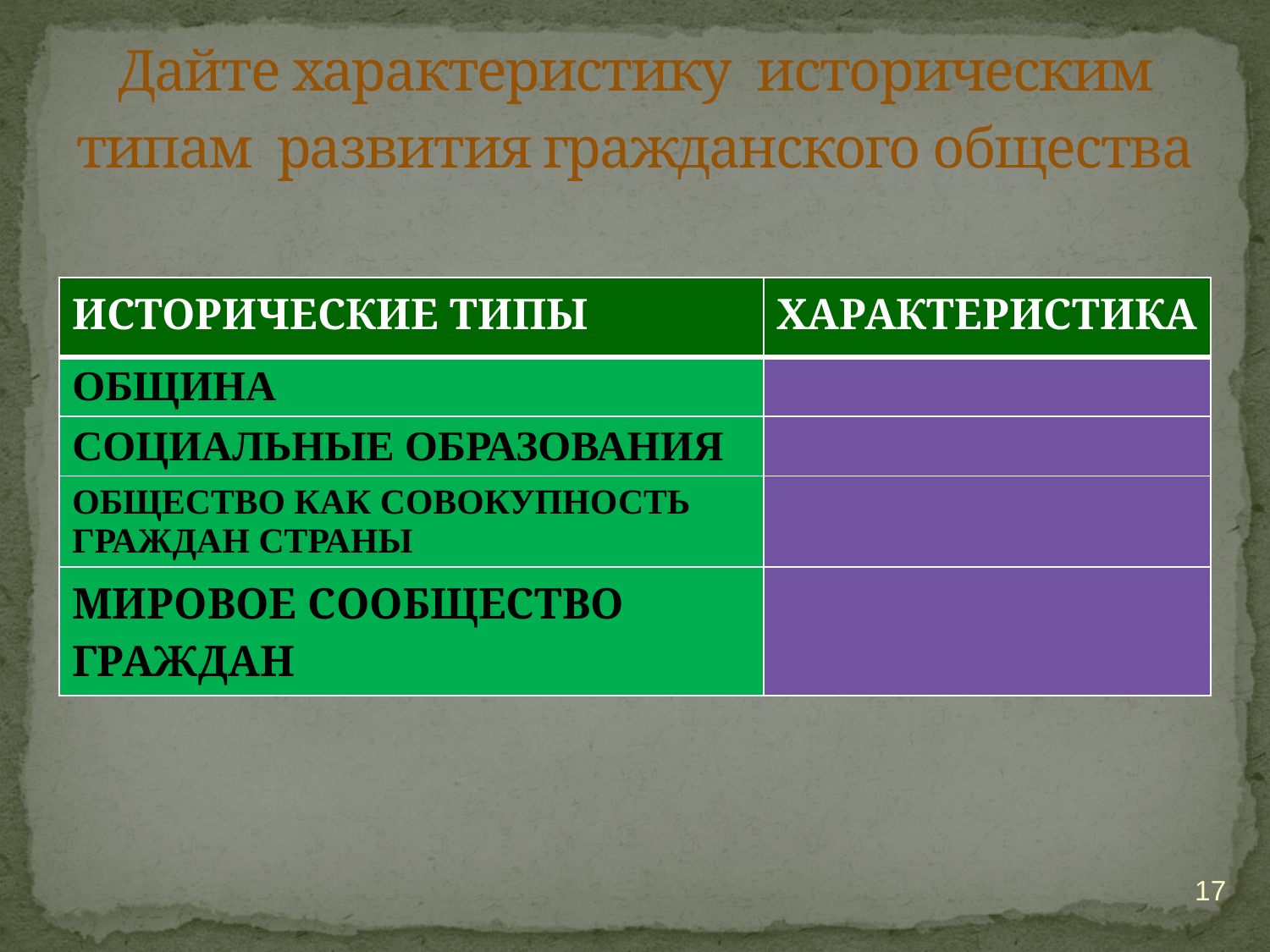

# Дайте характеристику  историческим типам  развития гражданского общества
| ИСТОРИЧЕСКИЕ ТИПЫ | ХАРАКТЕРИСТИКА |
| --- | --- |
| ОБЩИНА |  |
| СОЦИАЛЬНЫЕ ОБРАЗОВАНИЯ |  |
| ОБЩЕСТВО КАК СОВОКУПНОСТЬ ГРАЖДАН СТРАНЫ |  |
| МИРОВОЕ СООБЩЕСТВО ГРАЖДАН |  |
17